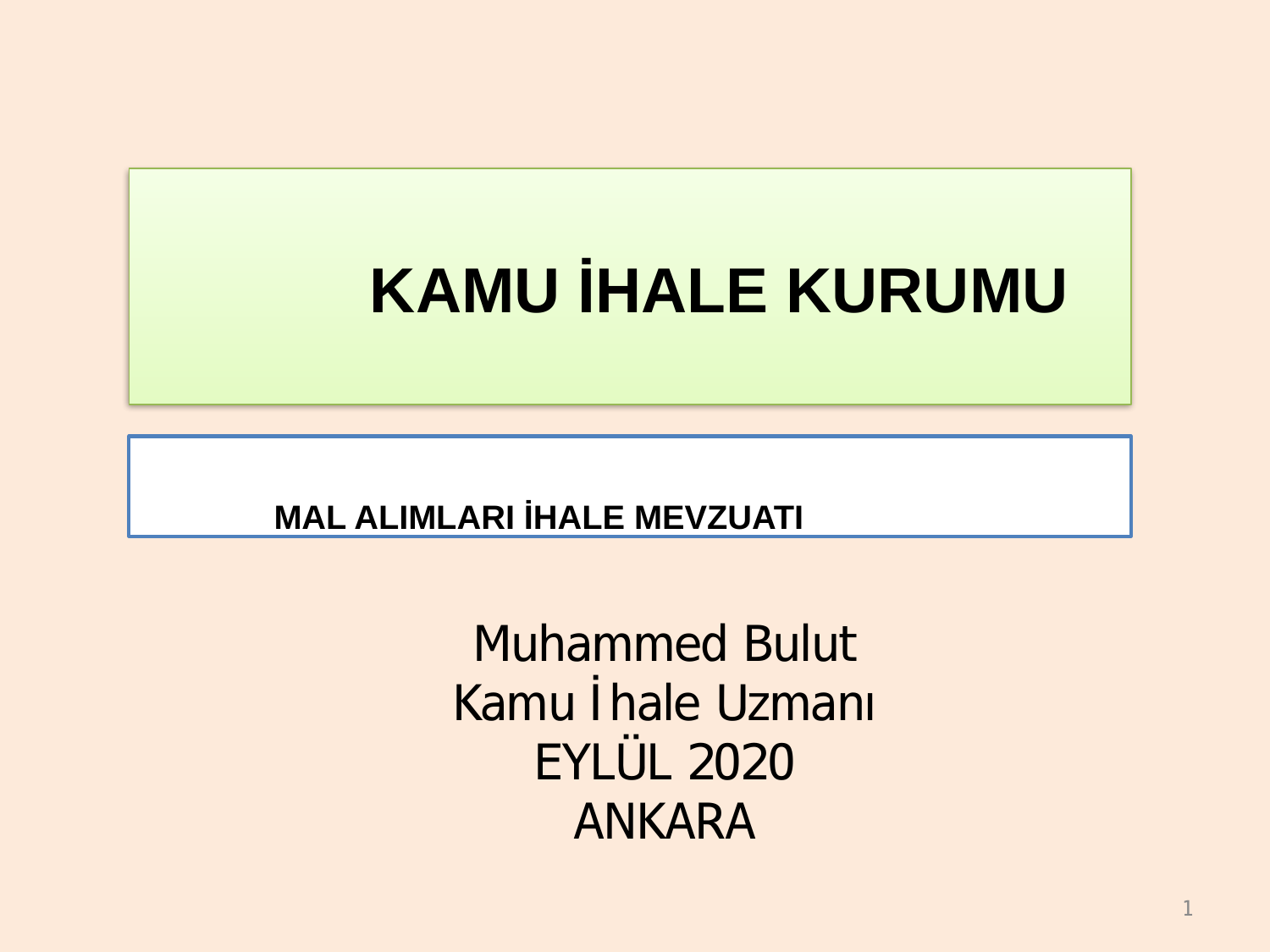

KAMU İHALE KURUMU

MAL ALIMLARI İHALE MEVZUATI

Muhammed Bulut
Kamu İhale Uzmanı
EYLÜL 2020
ANKARA
1